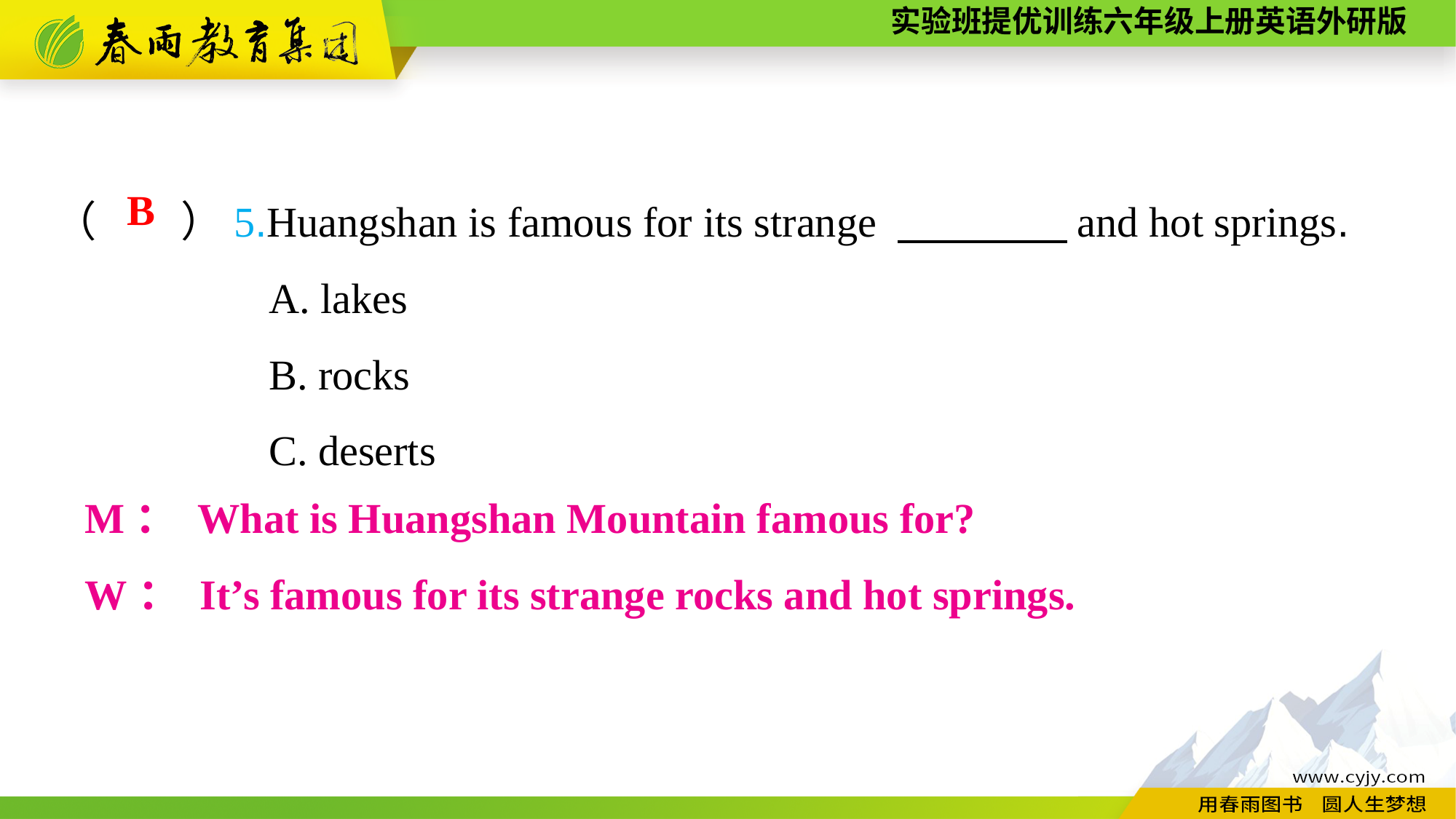

（　　）5.Huangshan is famous for its strange 　　　　and hot springs.
A. lakes
B. rocks
C. deserts
B
M： What is Huangshan Mountain famous for?
W： It’s famous for its strange rocks and hot springs.